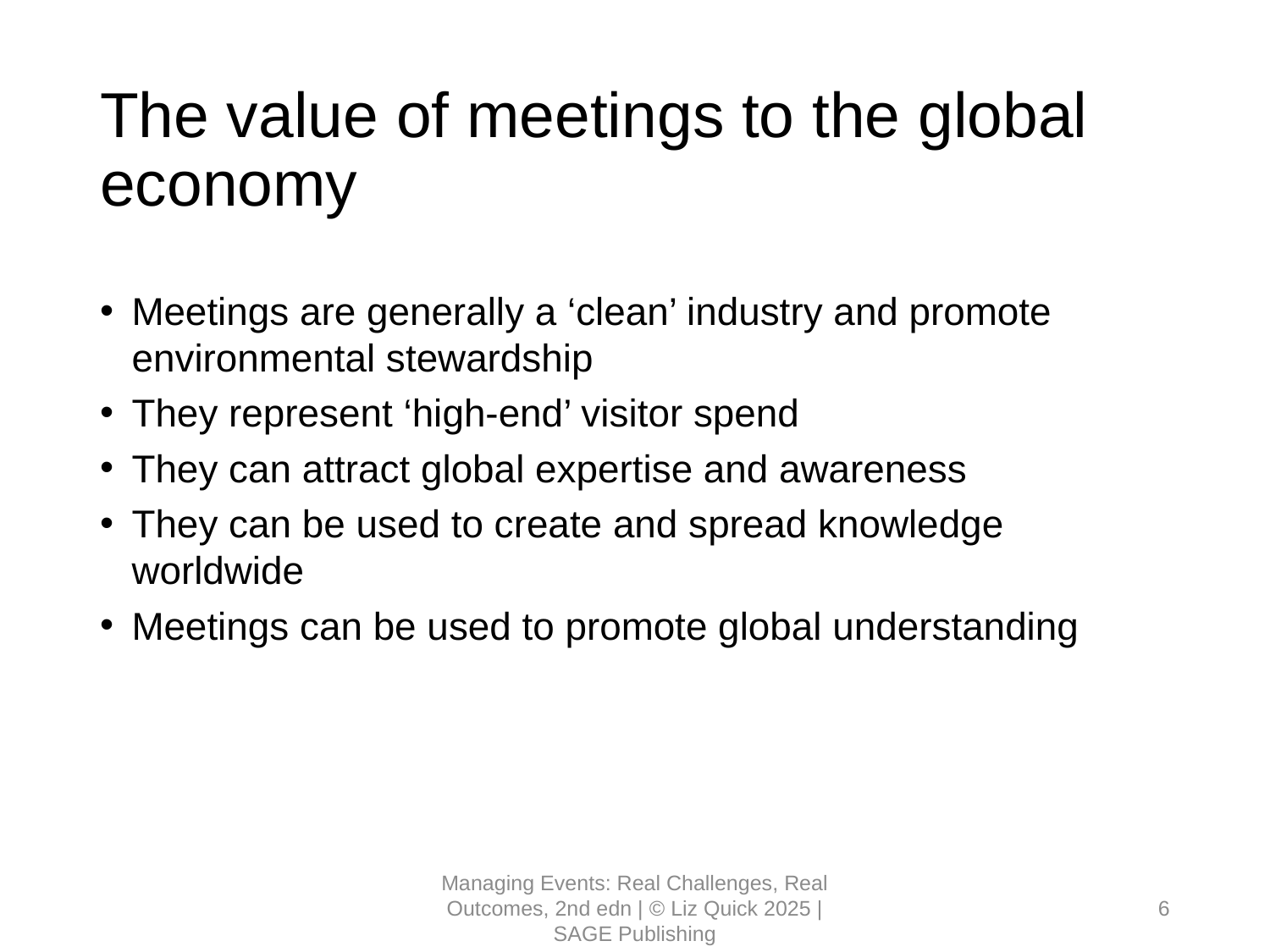

# The value of meetings to the global economy
Meetings are generally a ‘clean’ industry and promote environmental stewardship
They represent ‘high-end’ visitor spend
They can attract global expertise and awareness
They can be used to create and spread knowledge worldwide
Meetings can be used to promote global understanding
Managing Events: Real Challenges, Real Outcomes, 2nd edn | © Liz Quick 2025 | SAGE Publishing
6